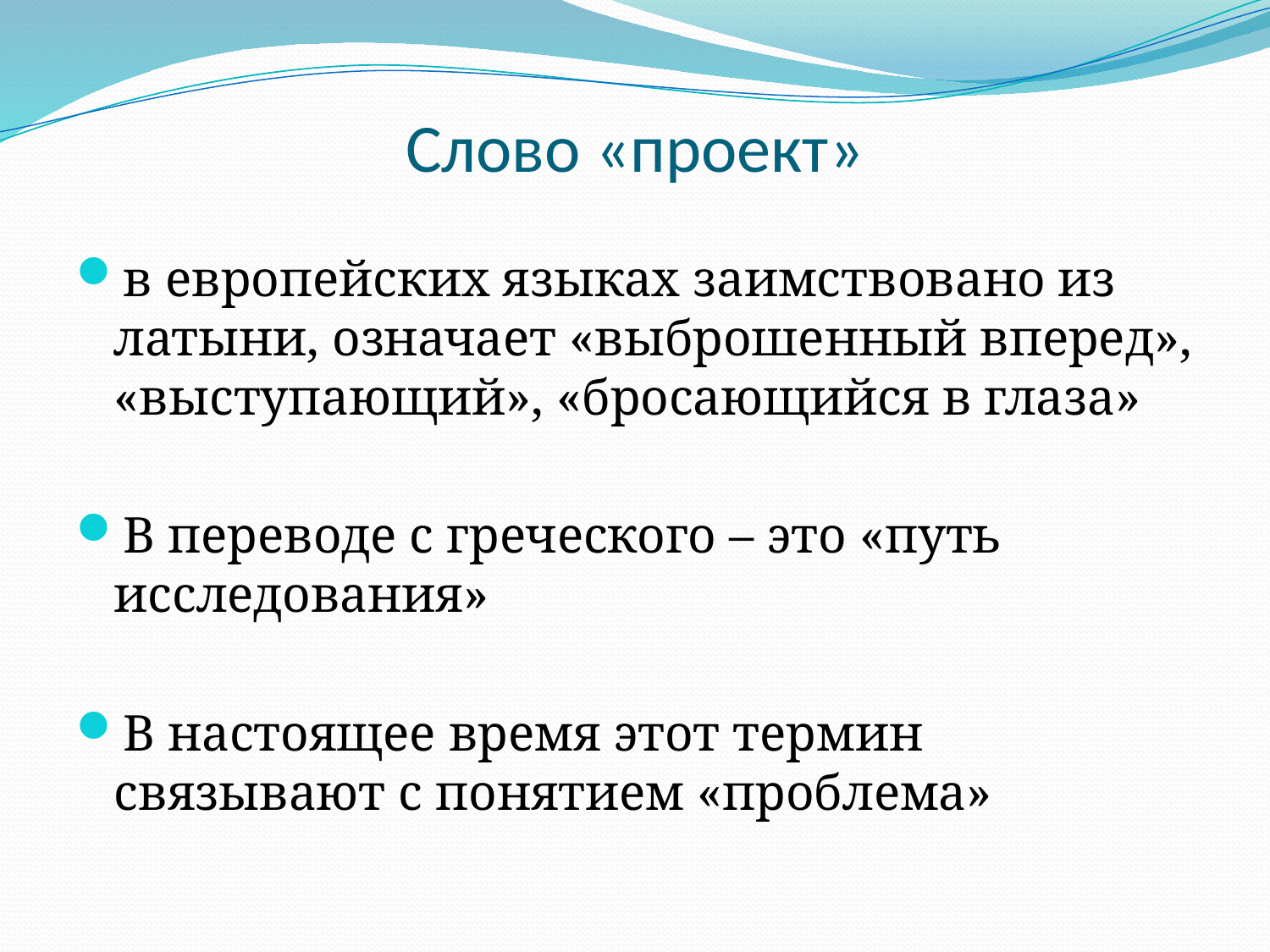

# Слово «проект»

в европейских языках заимствовано из латыни, означает «выброшенный вперед», «выступающий», «бросающийся в глаза»

В переводе с греческого – это «путь исследования»

В настоящее время этот термин связывают с понятием «проблема»